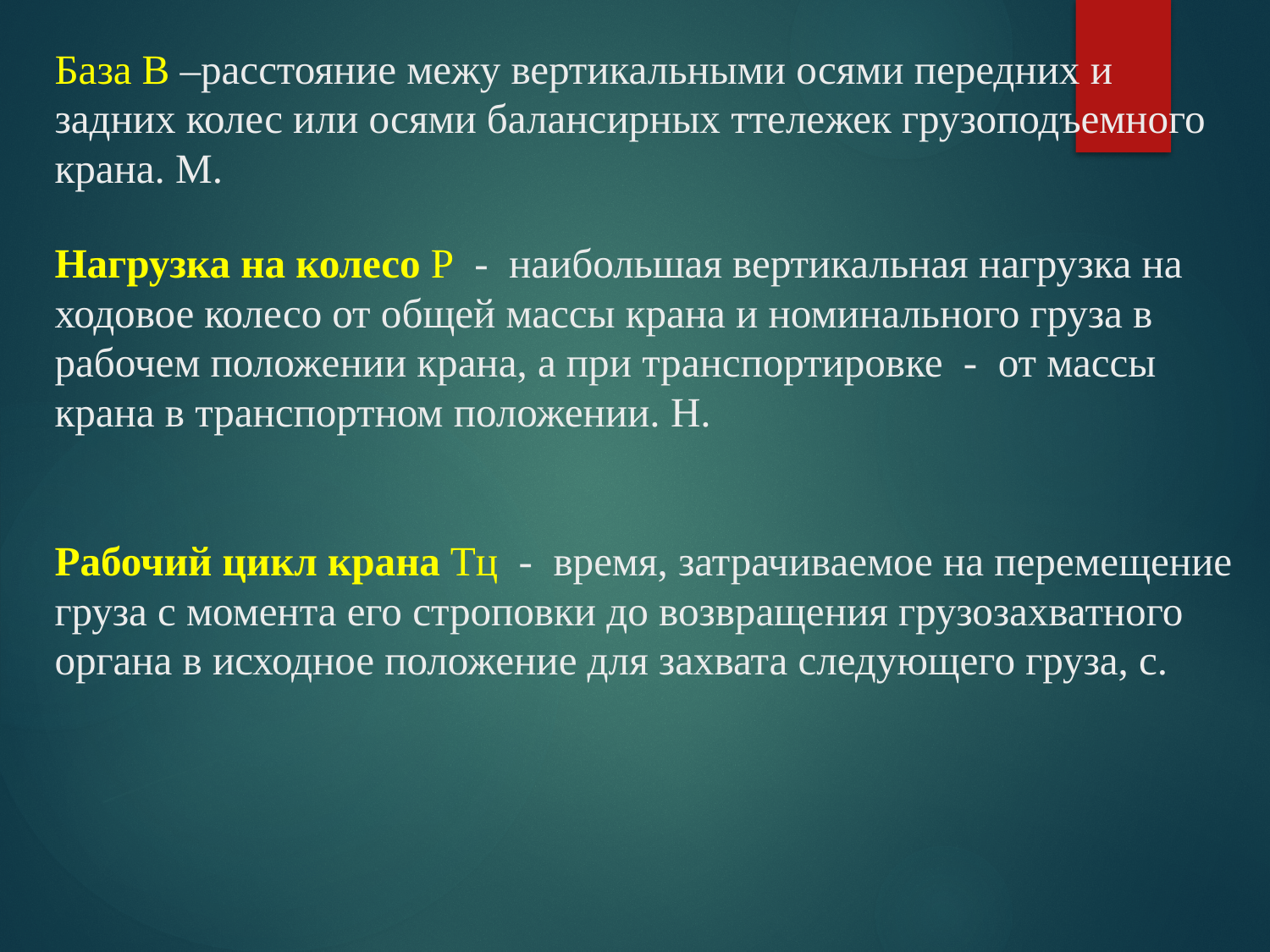

# База В –расстояние межу вертикальными осями передних и задних колес или осями балансирных ттележек грузоподъемного крана. М. Нагрузка на колесо Р  -  наибольшая вертикальная нагрузка на ходовое колесо от общей массы крана и номинального груза в рабочем положении крана, а при транспортировке  -  от массы крана в транспортном положении. Н. Рабочий цикл крана Тц  -  время, затрачиваемое на перемещение груза с момента его строповки до возвращения грузозахватного органа в исходное положение для захвата следующего груза, с.